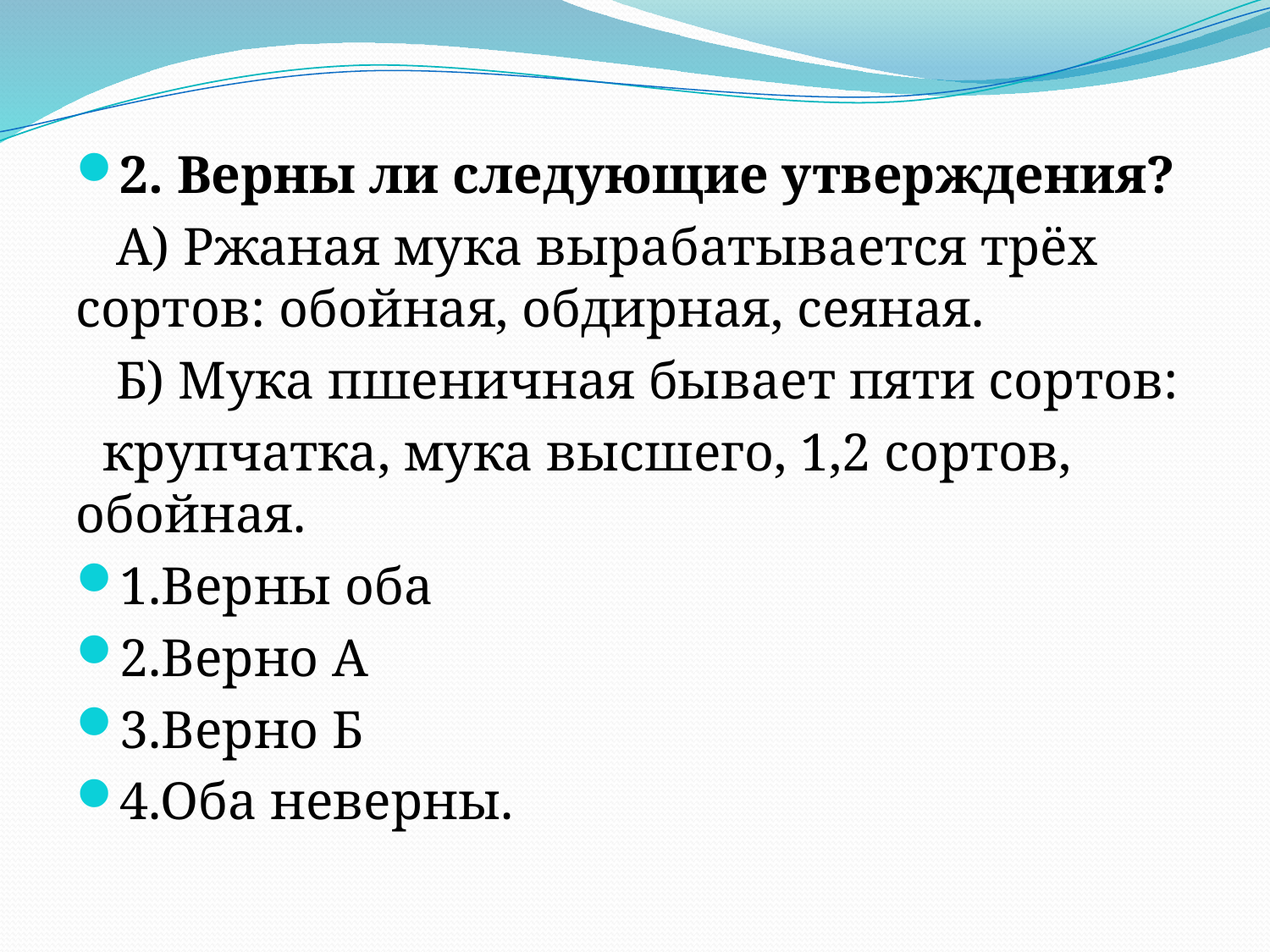

#
2. Верны ли следующие утверждения?
   А) Ржаная мука вырабатывается трёх сортов: обойная, обдирная, сеяная.
   Б) Мука пшеничная бывает пяти сортов:
  крупчатка, мука высшего, 1,2 сортов, обойная.
1.Верны оба
2.Верно А
3.Верно Б
4.Оба неверны.